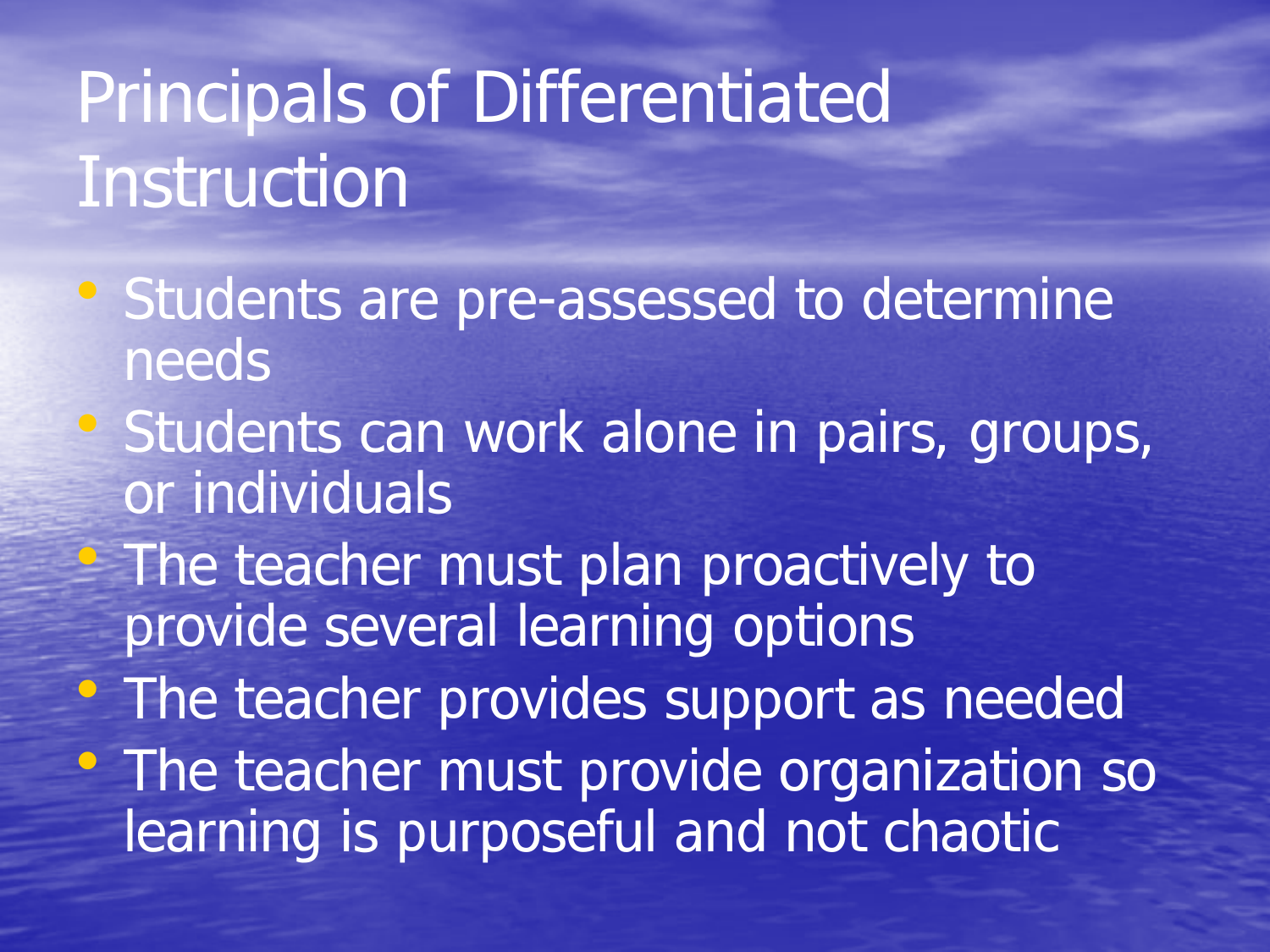

# Principals of Differentiated Instruction
Students are pre-assessed to determine needs
Students can work alone in pairs, groups, or individuals
The teacher must plan proactively to provide several learning options
The teacher provides support as needed
The teacher must provide organization so learning is purposeful and not chaotic